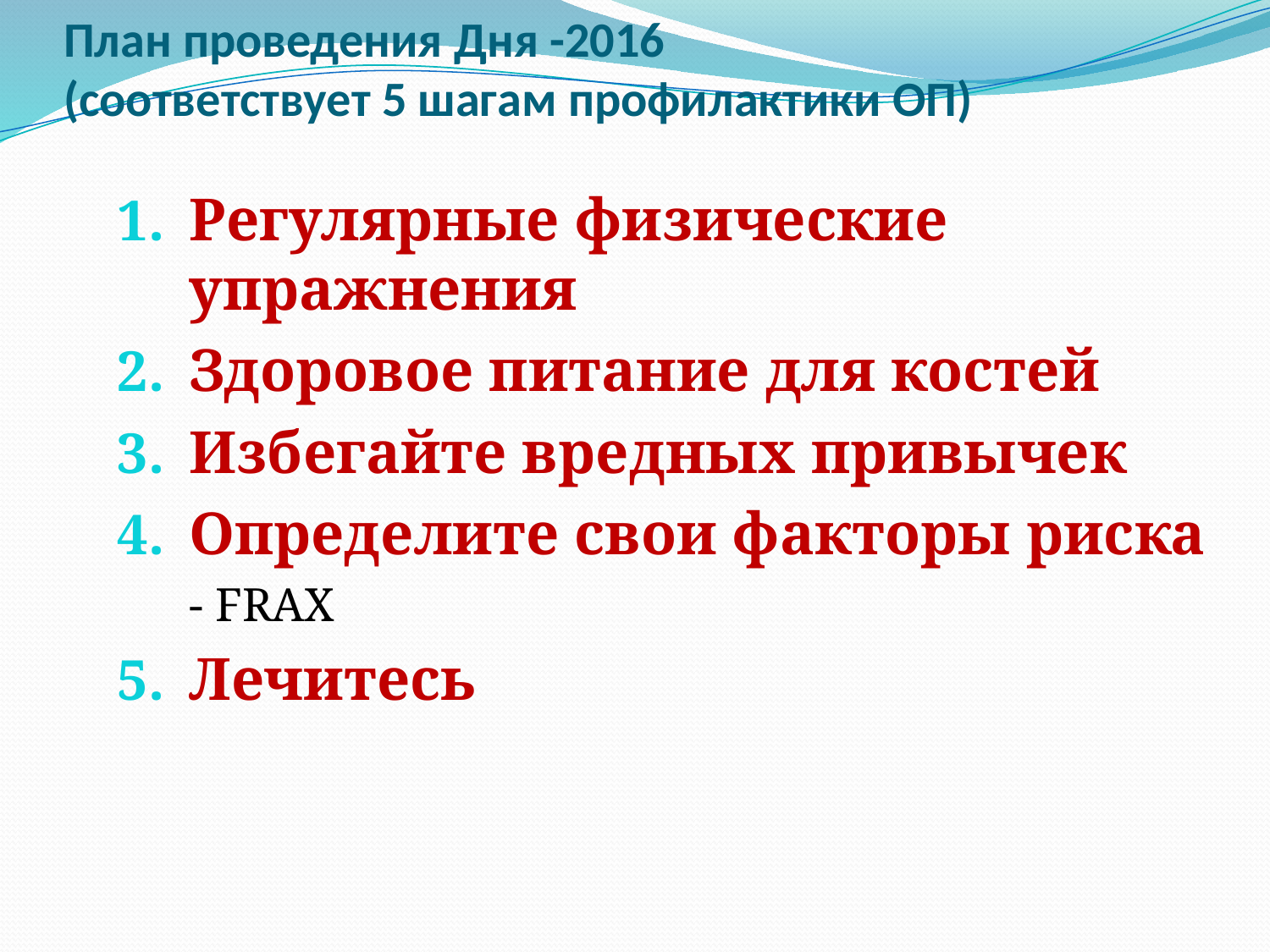

# План проведения Дня -2016 (соответствует 5 шагам профилактики ОП)
Регулярные физические упражнения
Здоровое питание для костей
Избегайте вредных привычек
Определите свои факторы риска
	- FRAX
Лечитесь